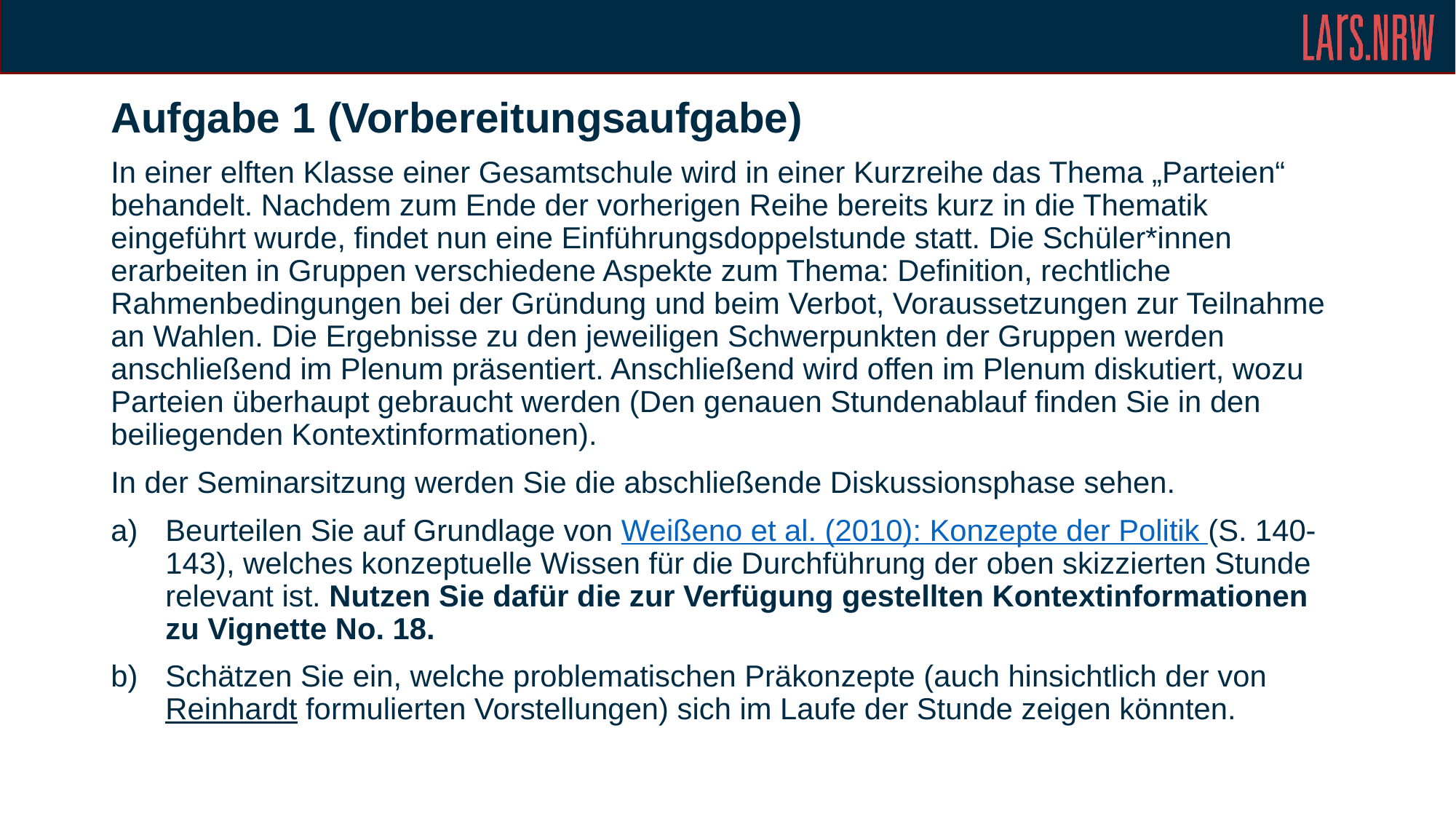

Aufgabe 1 (Vorbereitungsaufgabe)
In einer elften Klasse einer Gesamtschule wird in einer Kurzreihe das Thema „Parteien“ behandelt. Nachdem zum Ende der vorherigen Reihe bereits kurz in die Thematik eingeführt wurde, findet nun eine Einführungsdoppelstunde statt. Die Schüler*innen erarbeiten in Gruppen verschiedene Aspekte zum Thema: Definition, rechtliche Rahmenbedingungen bei der Gründung und beim Verbot, Voraussetzungen zur Teilnahme an Wahlen. Die Ergebnisse zu den jeweiligen Schwerpunkten der Gruppen werden anschließend im Plenum präsentiert. Anschließend wird offen im Plenum diskutiert, wozu Parteien überhaupt gebraucht werden (Den genauen Stundenablauf finden Sie in den beiliegenden Kontextinformationen).
In der Seminarsitzung werden Sie die abschließende Diskussionsphase sehen.
Beurteilen Sie auf Grundlage von Weißeno et al. (2010): Konzepte der Politik (S. 140-143), welches konzeptuelle Wissen für die Durchführung der oben skizzierten Stunde relevant ist. Nutzen Sie dafür die zur Verfügung gestellten Kontextinformationen zu Vignette No. 18.
Schätzen Sie ein, welche problematischen Präkonzepte (auch hinsichtlich der von Reinhardt formulierten Vorstellungen) sich im Laufe der Stunde zeigen könnten.